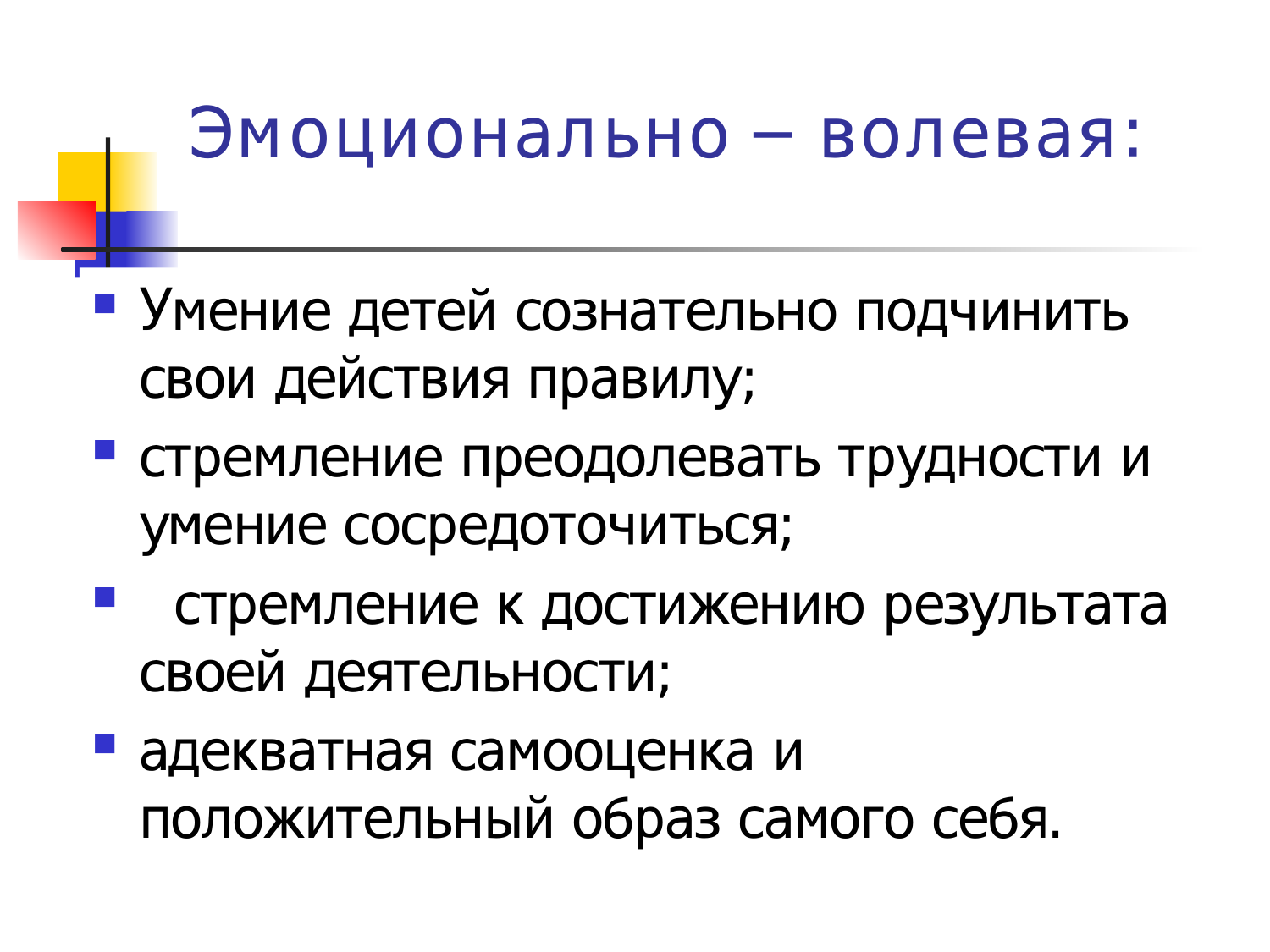

# Эмоционально – волевая:
Умение детей сознательно подчинить свои действия правилу;
стремление преодолевать трудности и умение сосредоточиться;
  стремление к достижению результата своей деятельности;
адекватная самооценка и положительный образ самого себя.